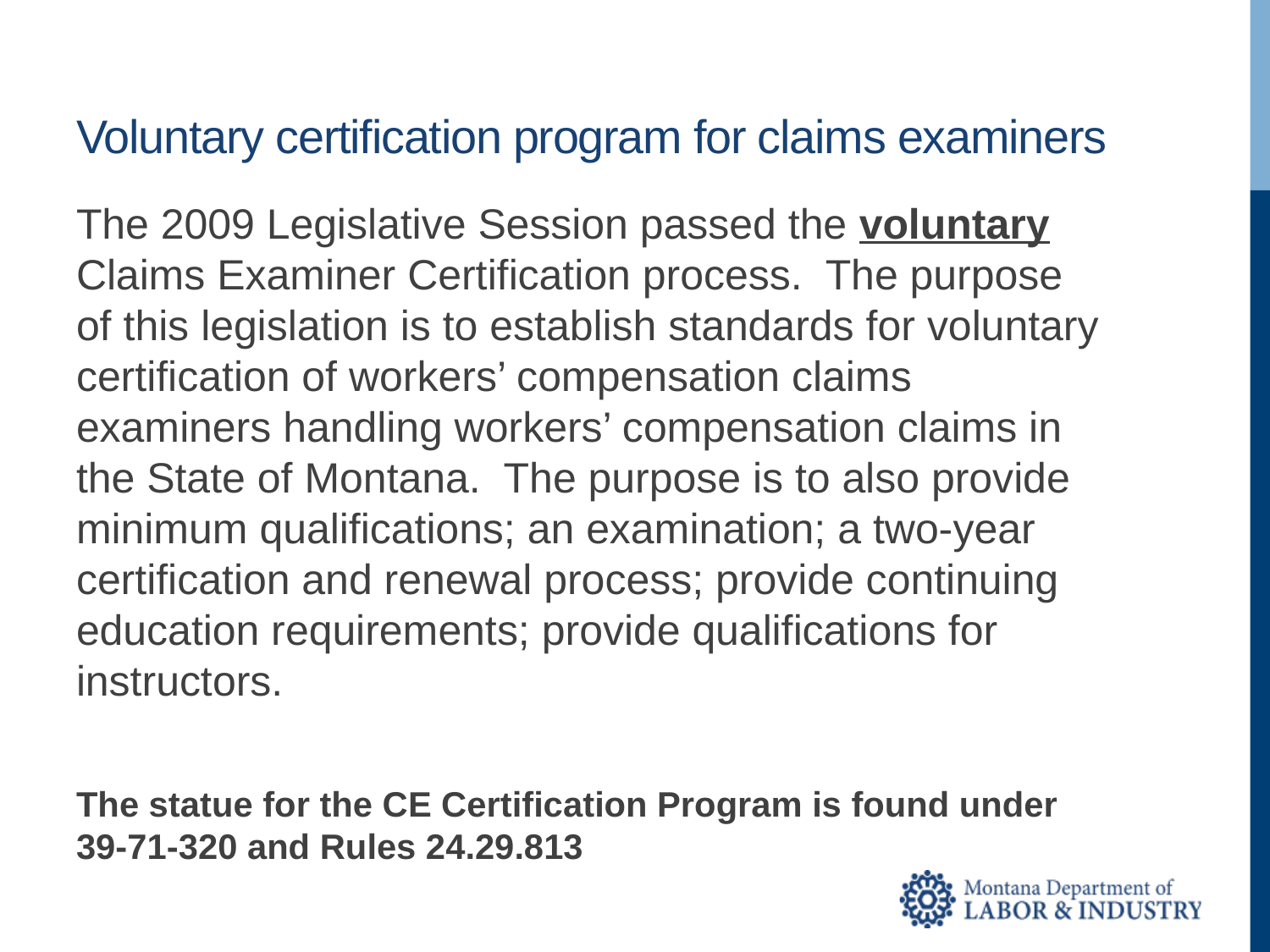

# Voluntary certification program for claims examiners
The 2009 Legislative Session passed the voluntary Claims Examiner Certification process.  The purpose of this legislation is to establish standards for voluntary certification of workers’ compensation claims examiners handling workers’ compensation claims in the State of Montana.  The purpose is to also provide minimum qualifications; an examination; a two-year certification and renewal process; provide continuing education requirements; provide qualifications for instructors.

The statue for the CE Certification Program is found under 39-71-320 and Rules 24.29.813